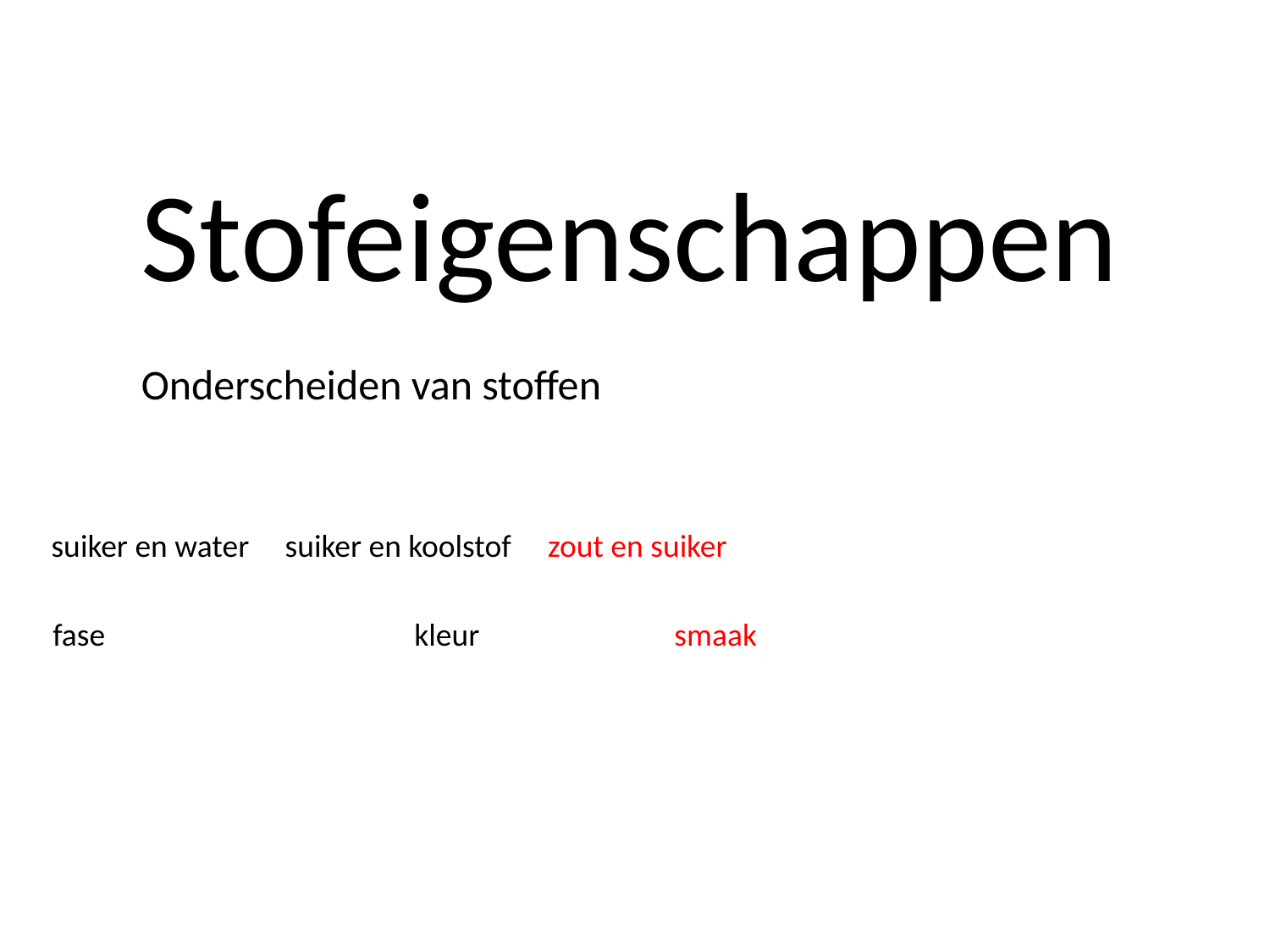

Stofeigenschappen

Onderscheiden van stoffen
suiker en water     suiker en koolstof     zout en suiker
fase		               kleur                           smaak